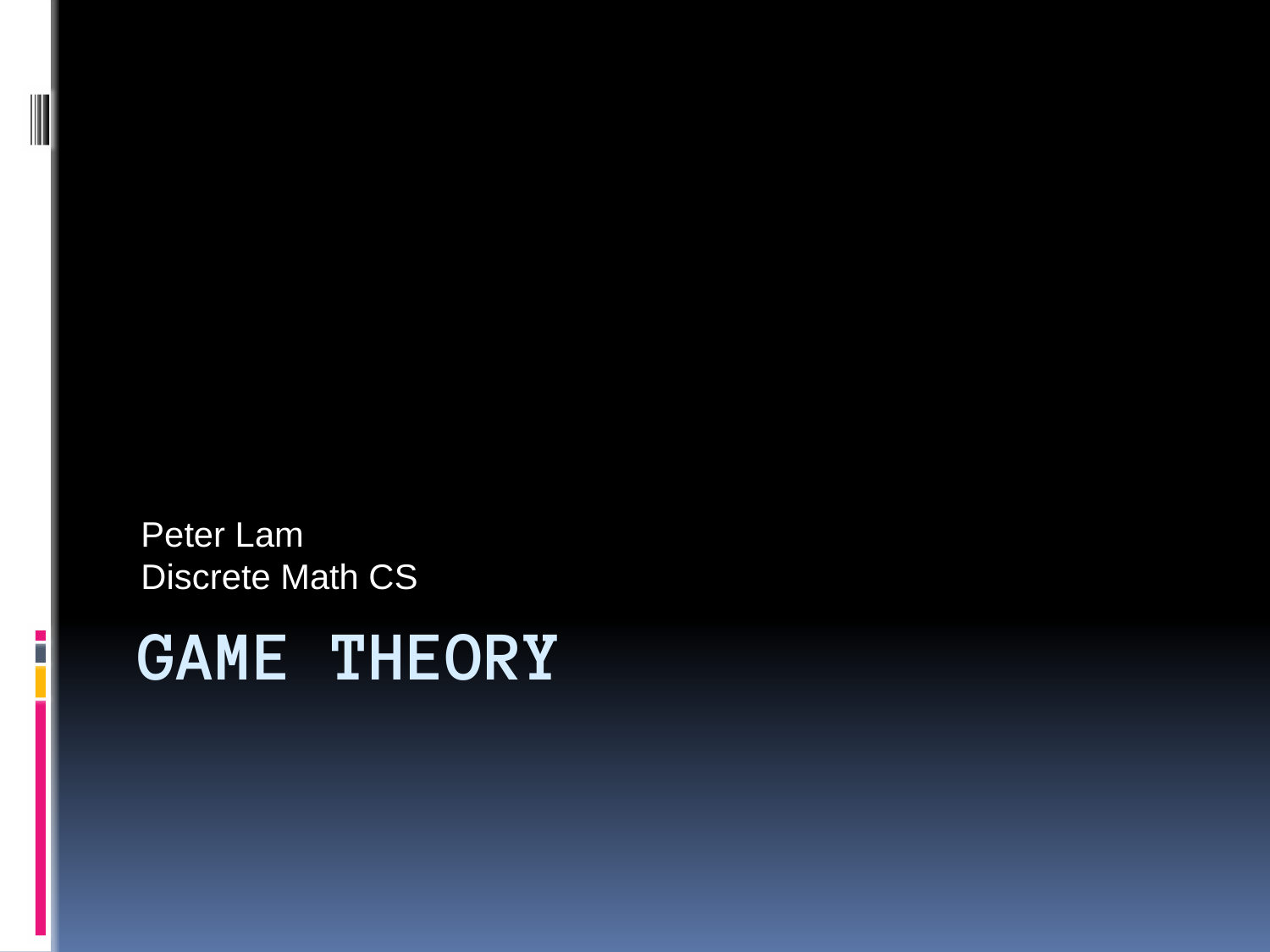

Peter Lam
Discrete Math CS
# Game Theory